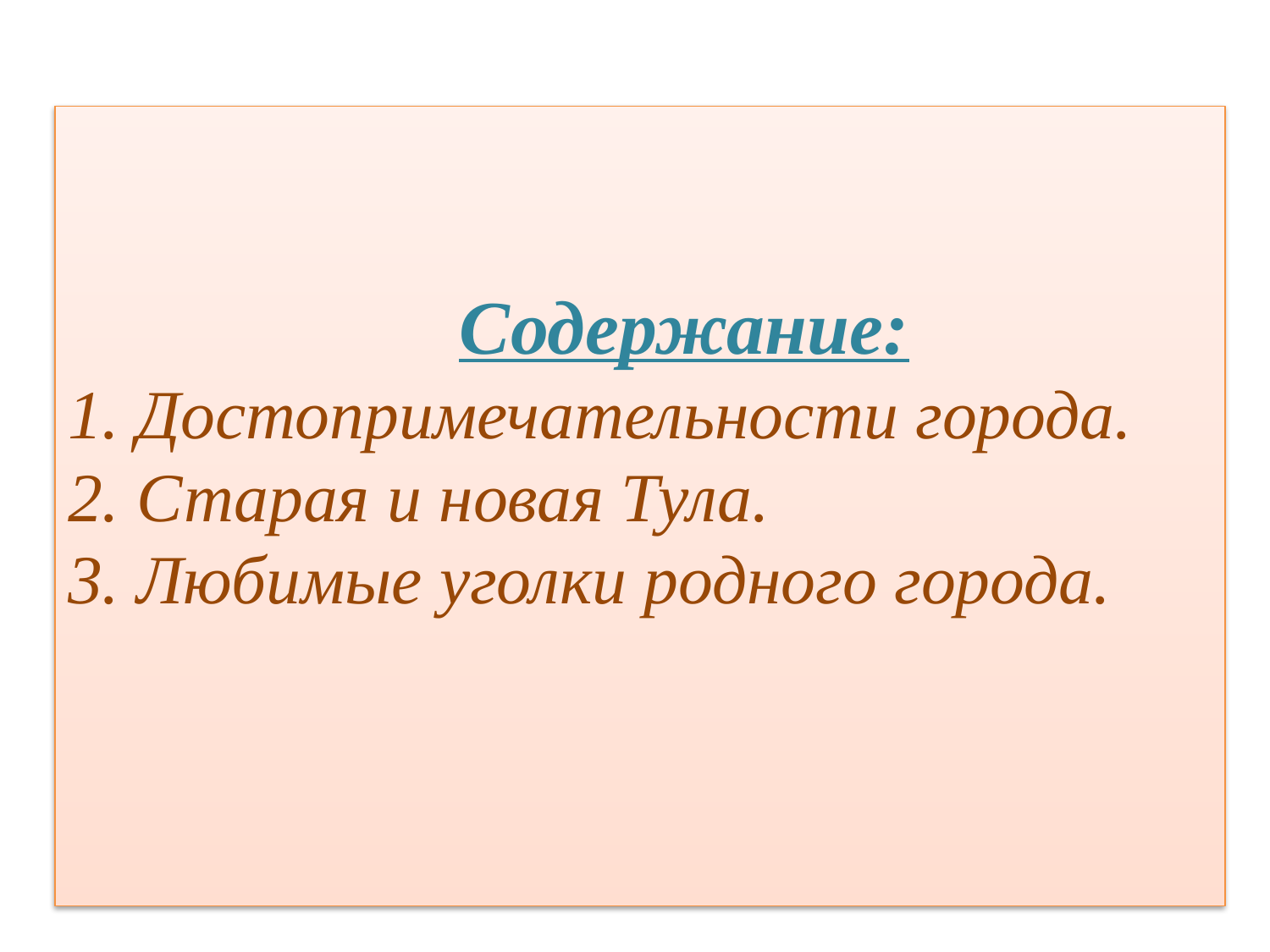

# Содержание: 1. Достопримечательности города. 2. Старая и новая Тула. 3. Любимые уголки родного города.